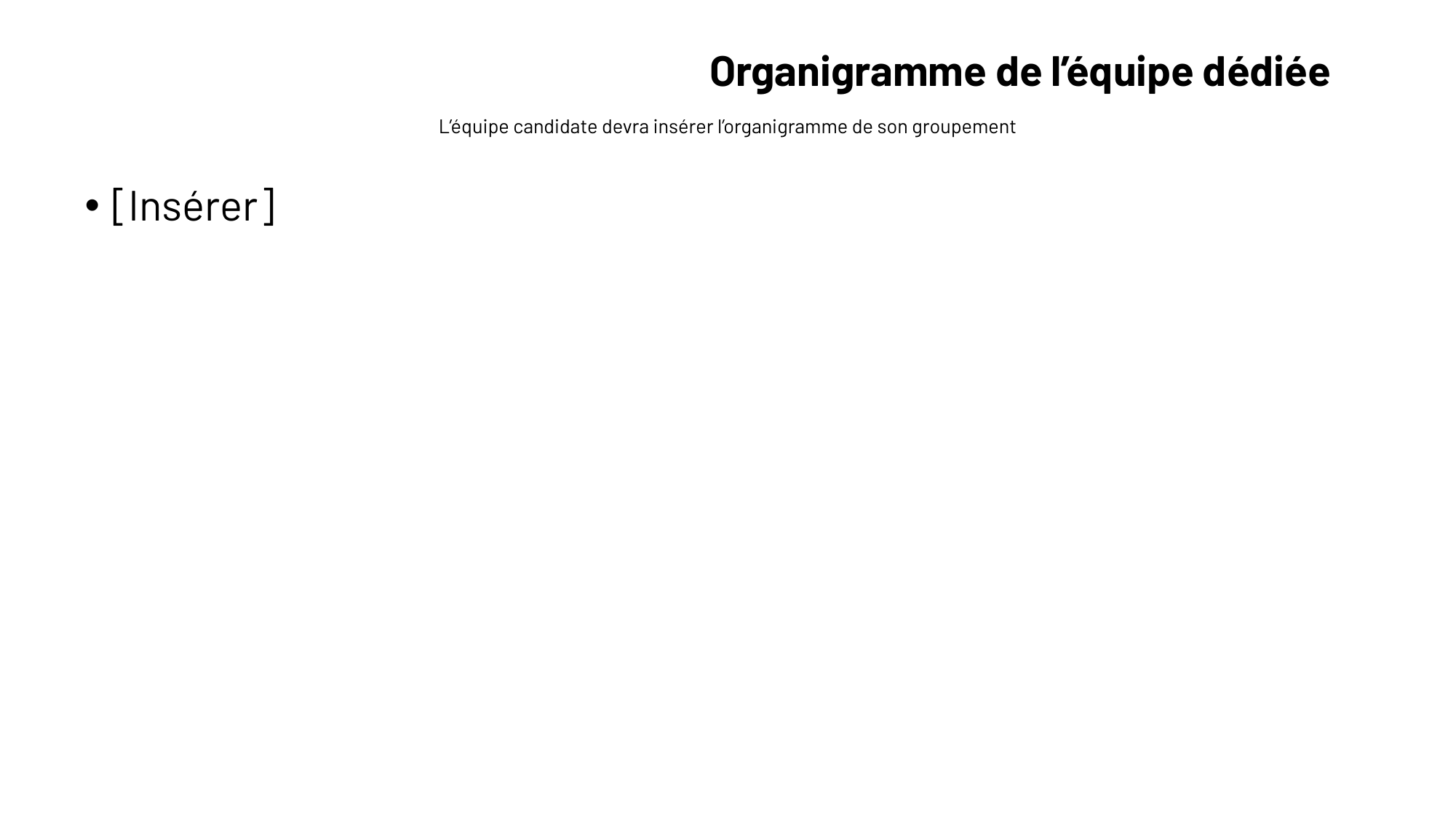

# Organigramme de l’équipe dédiée
L’équipe candidate devra insérer l’organigramme de son groupement
[Insérer]